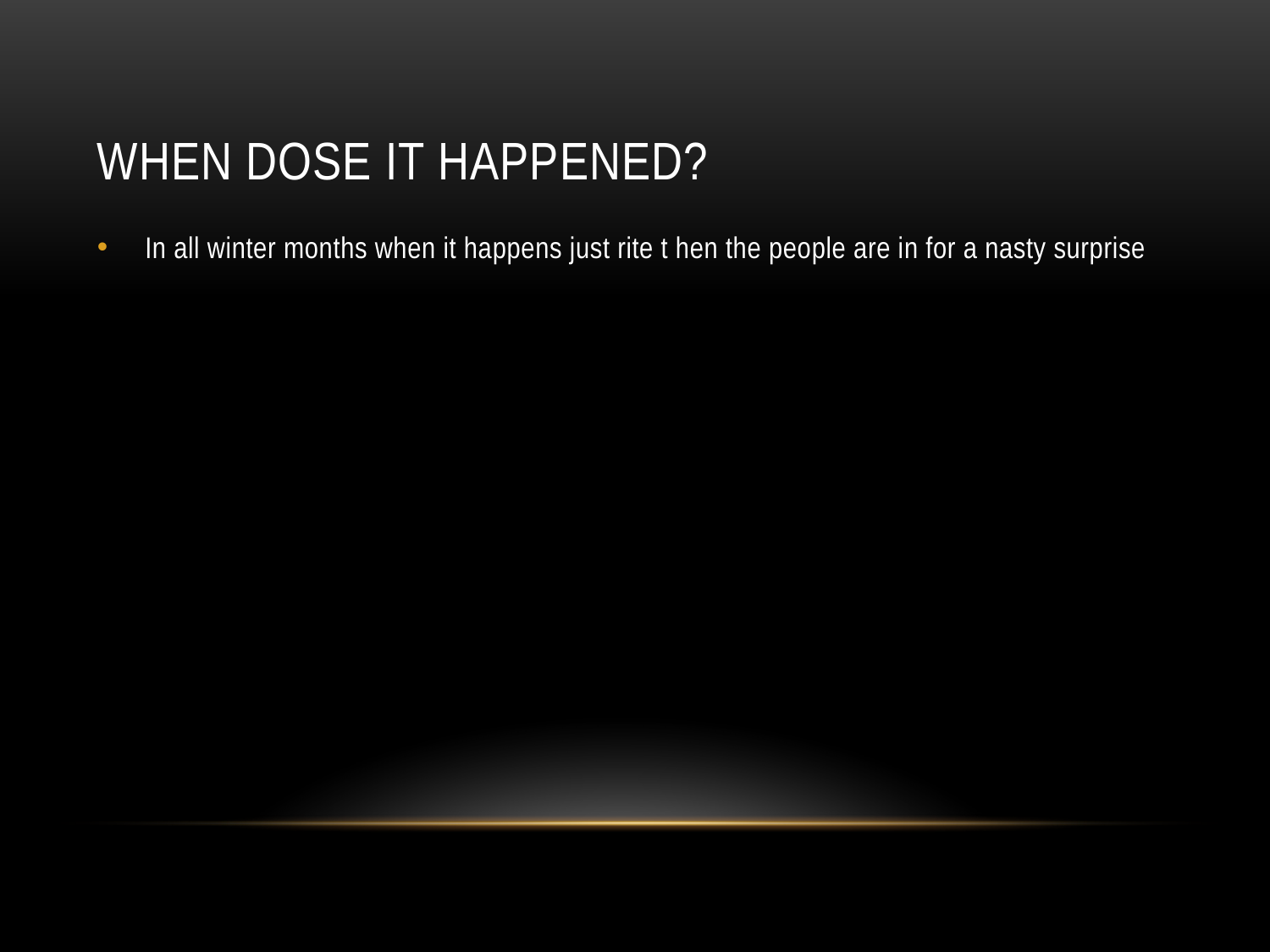

# When dose it happened?
In all winter months when it happens just rite t hen the people are in for a nasty surprise